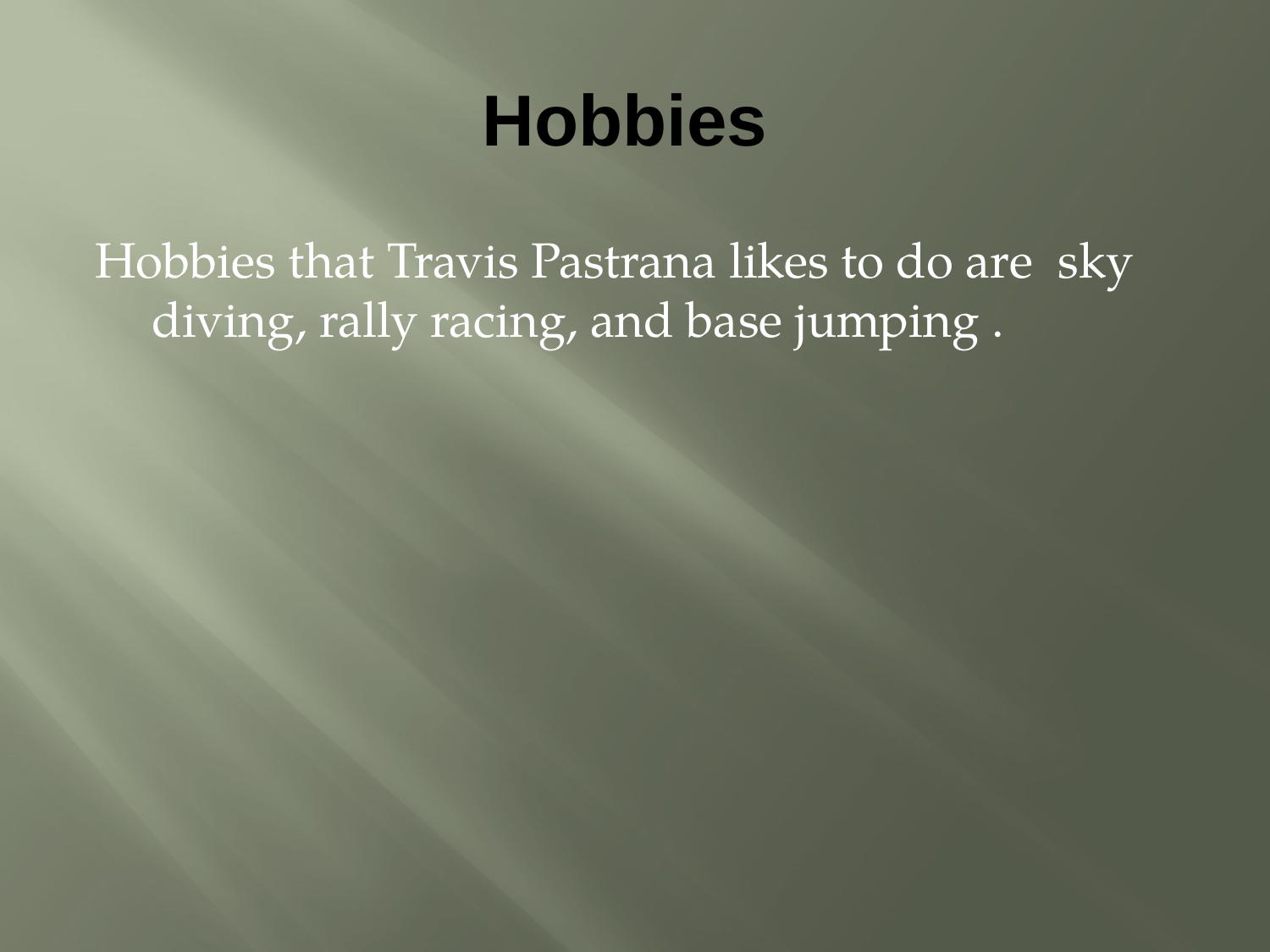

# Hobbies
Hobbies that Travis Pastrana likes to do are  sky diving, rally racing, and base jumping .